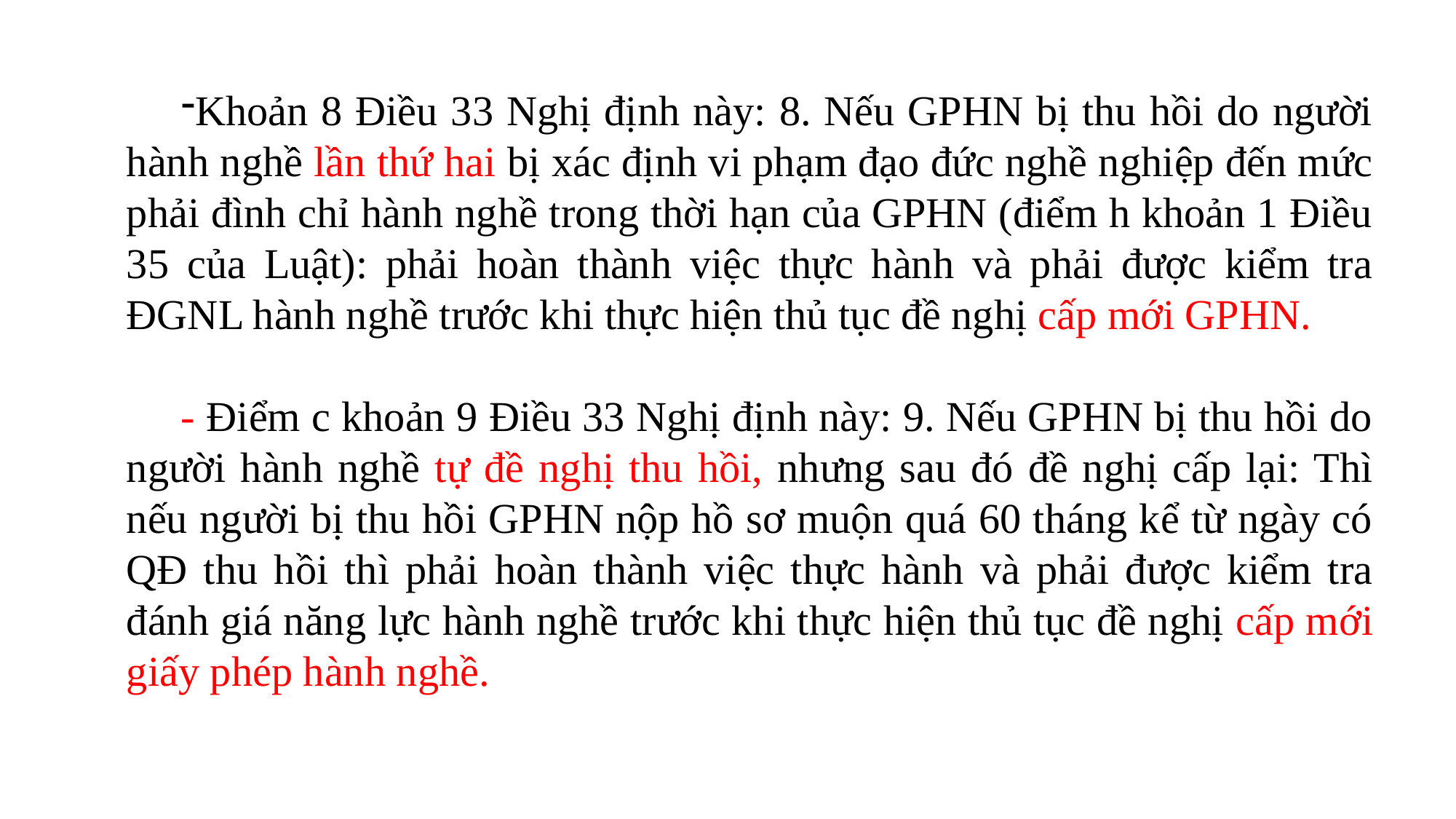

Khoản 8 Điều 33 Nghị định này: 8. Nếu GPHN bị thu hồi do người hành nghề lần thứ hai bị xác định vi phạm đạo đức nghề nghiệp đến mức phải đình chỉ hành nghề trong thời hạn của GPHN (điểm h khoản 1 Điều 35 của Luật): phải hoàn thành việc thực hành và phải được kiểm tra ĐGNL hành nghề trước khi thực hiện thủ tục đề nghị cấp mới GPHN.

- Điểm c khoản 9 Điều 33 Nghị định này: 9. Nếu GPHN bị thu hồi do người hành nghề tự đề nghị thu hồi, nhưng sau đó đề nghị cấp lại: Thì nếu người bị thu hồi GPHN nộp hồ sơ muộn quá 60 tháng kể từ ngày có QĐ thu hồi thì phải hoàn thành việc thực hành và phải được kiểm tra đánh giá năng lực hành nghề trước khi thực hiện thủ tục đề nghị cấp mới giấy phép hành nghề.